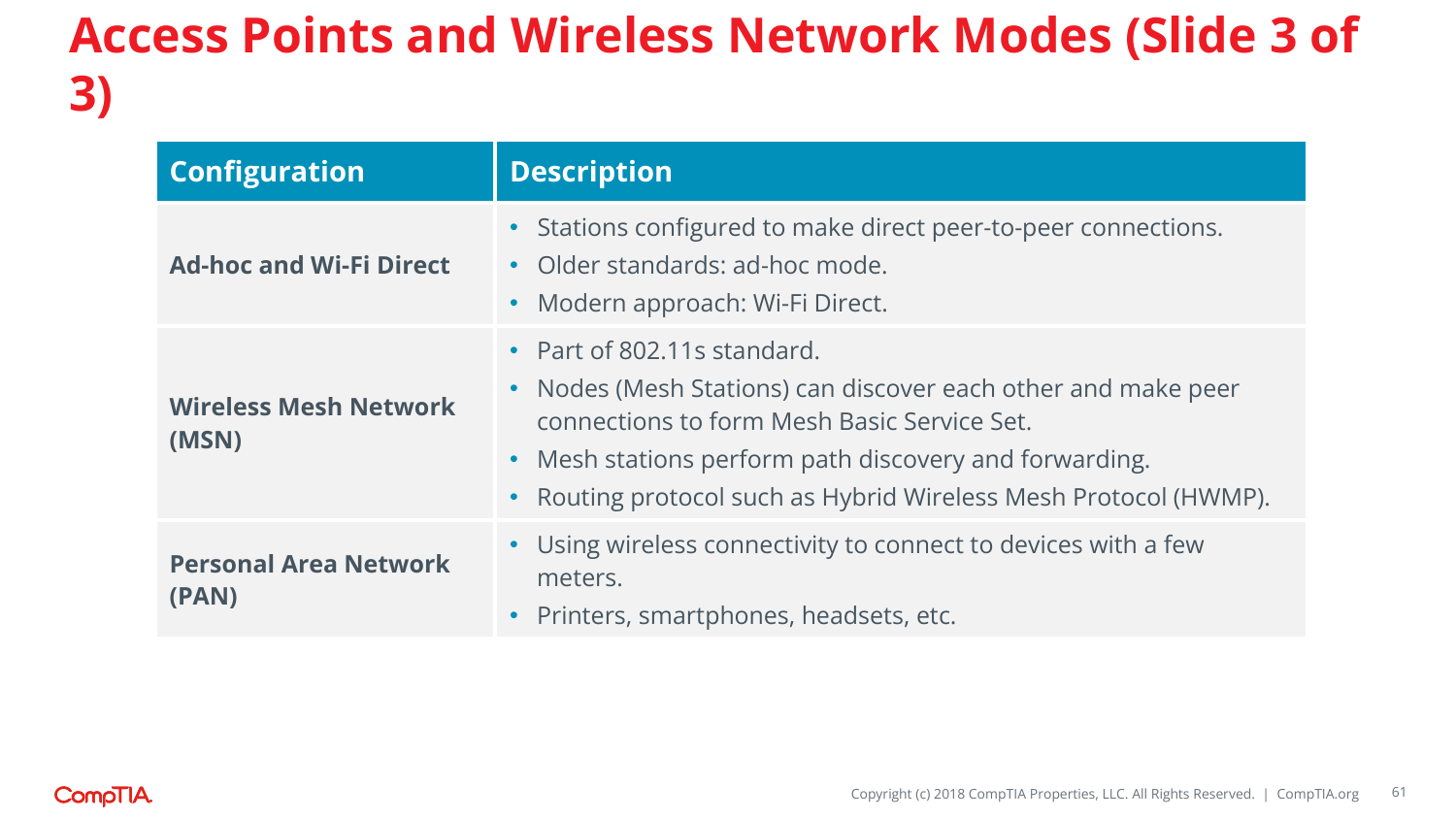

# Access Points and Wireless Network Modes (Slide 3 of 3)
| Configuration | Description |
| --- | --- |
| Ad-hoc and Wi-Fi Direct | Stations configured to make direct peer-to-peer connections. Older standards: ad-hoc mode. Modern approach: Wi-Fi Direct. |
| Wireless Mesh Network (MSN) | Part of 802.11s standard. Nodes (Mesh Stations) can discover each other and make peer connections to form Mesh Basic Service Set. Mesh stations perform path discovery and forwarding. Routing protocol such as Hybrid Wireless Mesh Protocol (HWMP). |
| Personal Area Network (PAN) | Using wireless connectivity to connect to devices with a few meters. Printers, smartphones, headsets, etc. |
61